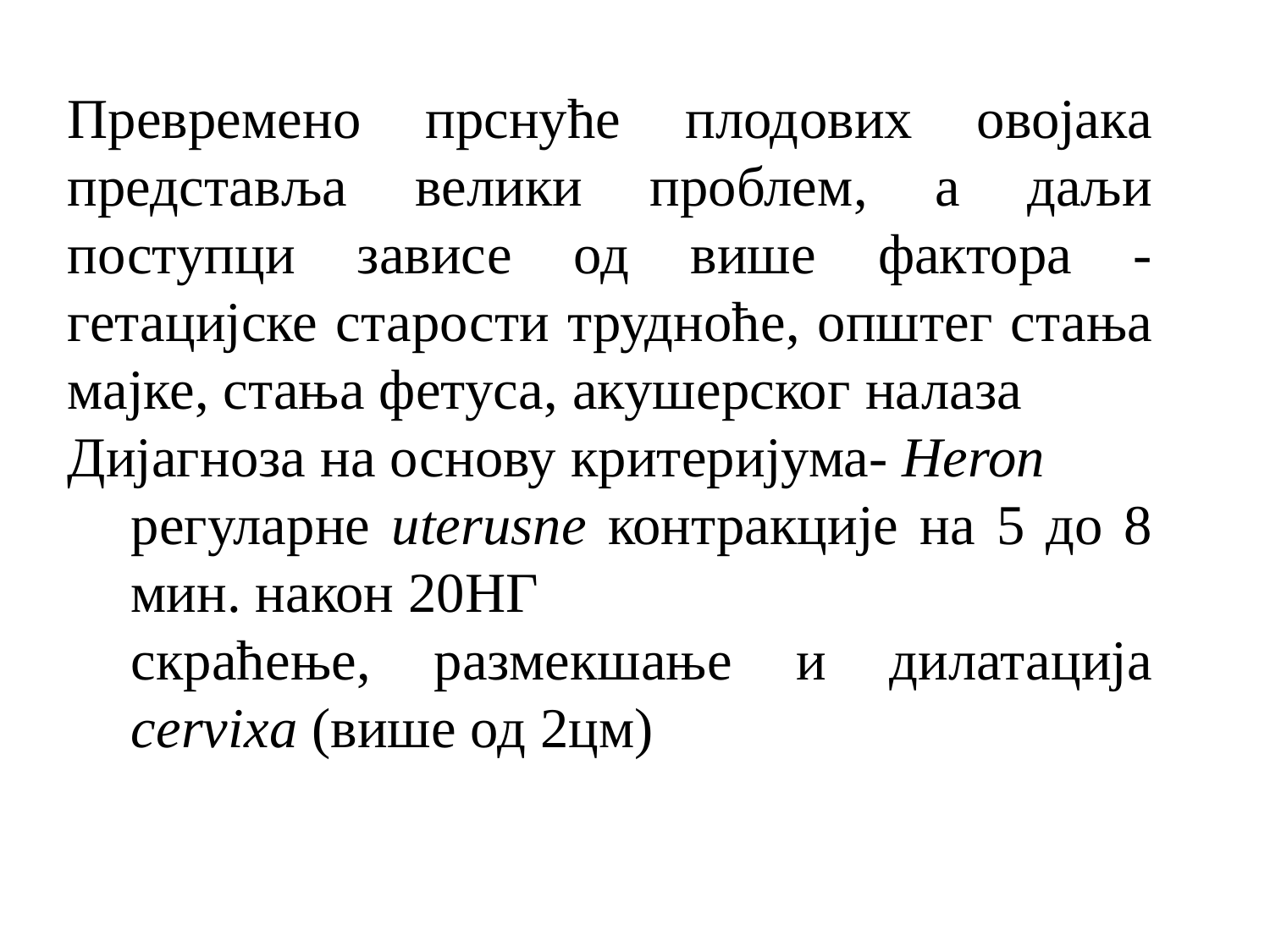

Превремено прснуће плодових овојака представља велики проблем, а даљи поступци зависе од више фактора - гетацијске старости трудноће, општег стања мајке, стања фетуса, акушерског налаза
Дијагноза на основу критеријума- Heron
регуларне uterusnе контракције на 5 до 8 мин. након 20НГ
скраћење, размекшање и дилатација cervixa (више од 2цм)